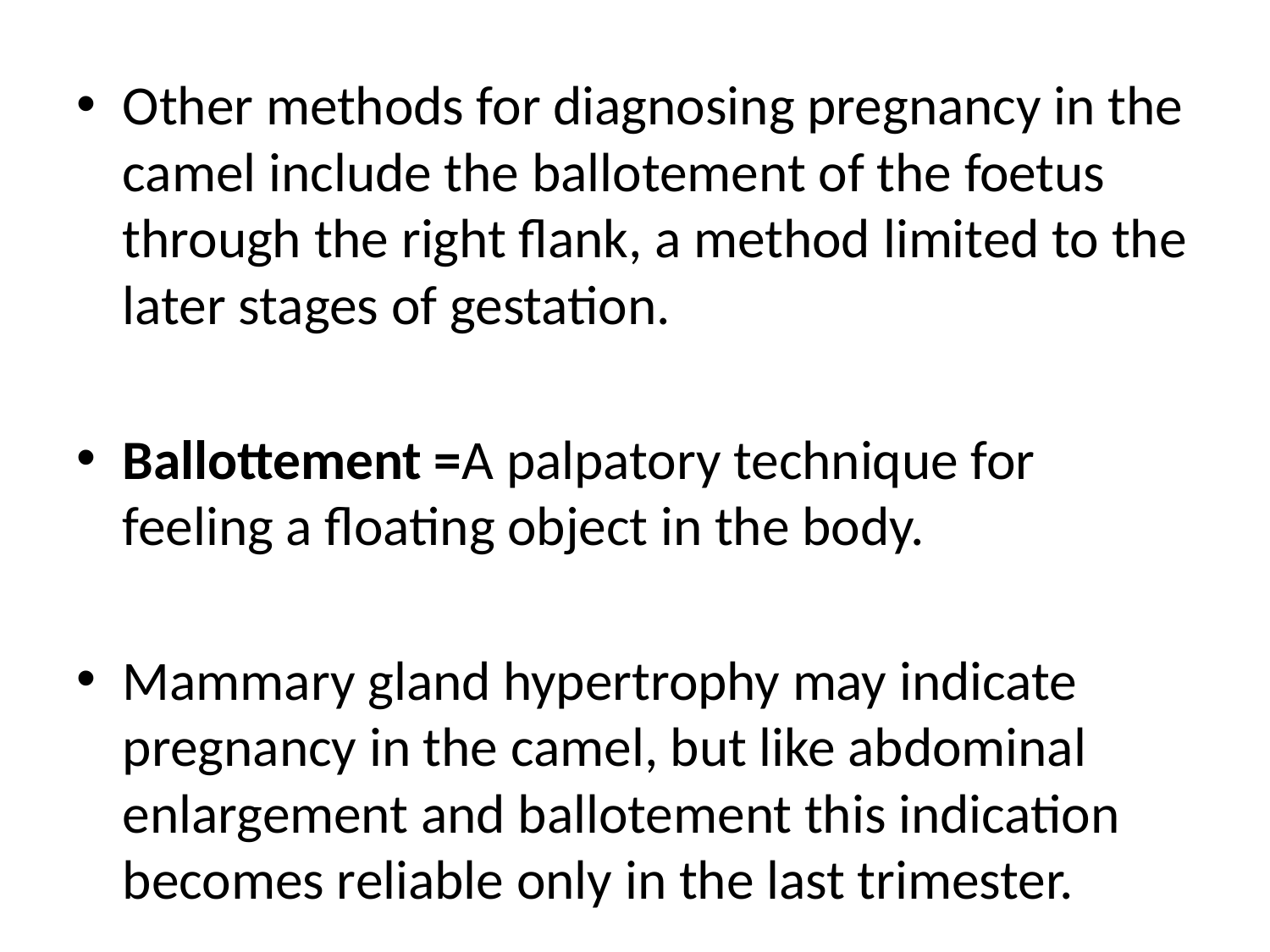

Other methods for diagnosing pregnancy in the camel include the ballotement of the foetus through the right flank, a method limited to the later stages of gestation.

Ballottement =A palpatory technique for feeling a floating object in the body.

Mammary gland hypertrophy may indicate pregnancy in the camel, but like abdominal enlargement and ballotement this indication becomes reliable only in the last trimester.